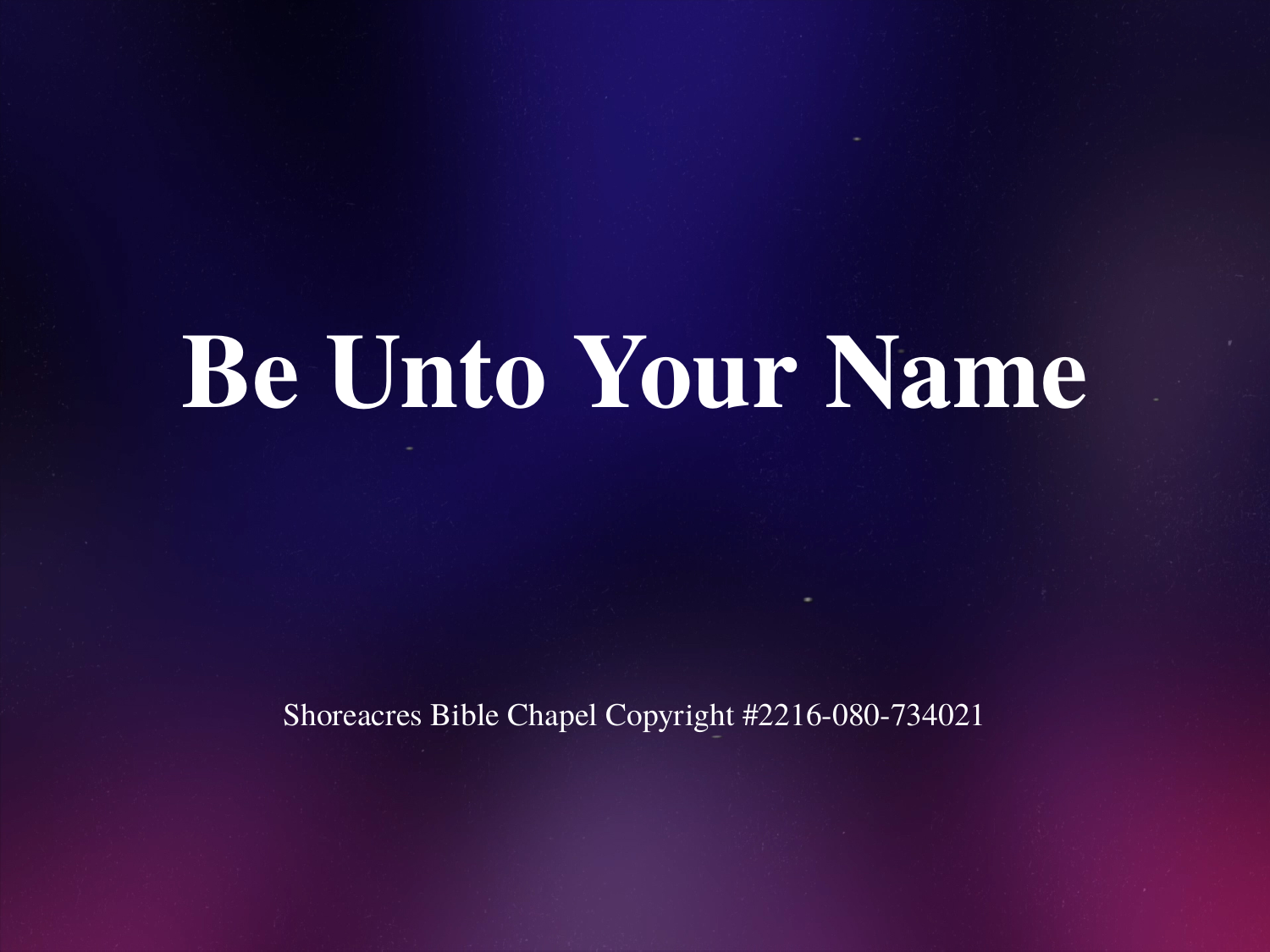

# Be Unto Your Name
Shoreacres Bible Chapel Copyright #2216-080-734021